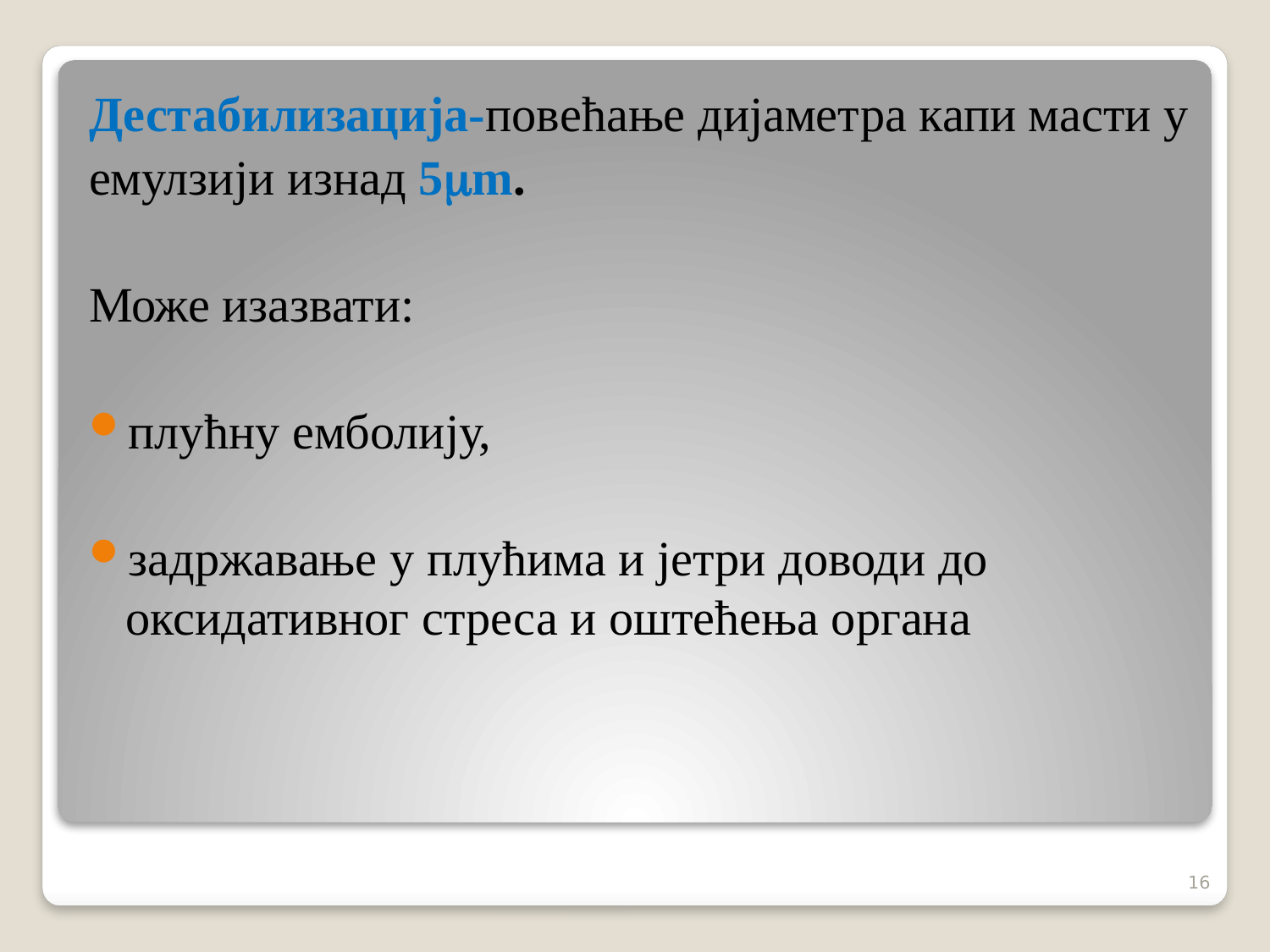

Дестабилизација-повећање дијаметра капи масти у
емулзији изнад 5μm.

Може изазвати:

плућну емболију,

задржавање у плућима и јетри доводи до оксидативног стреса и оштећења органа
16